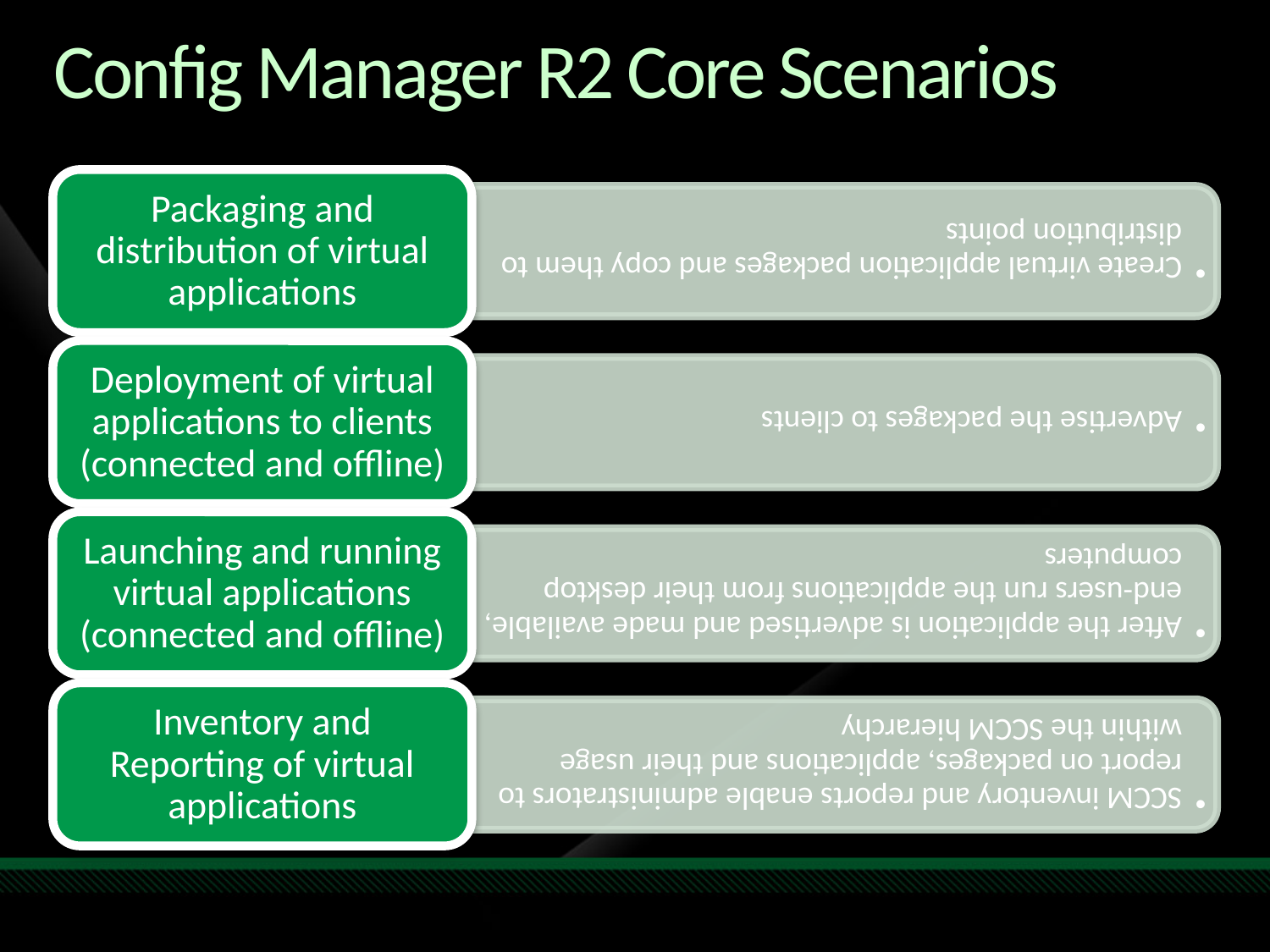

# Config Manager R2 Core Scenarios
Create virtual application packages and copy them to distribution points
Packaging and distribution of virtual applications
Advertise the packages to clients
Deployment of virtual applications to clients (connected and offline)
After the application is advertised and made available, end-users run the applications from their desktop computers
Launching and running virtual applications (connected and offline)
SCCM inventory and reports enable administrators to report on packages, applications and their usage within the SCCM hierarchy
Inventory and Reporting of virtual applications